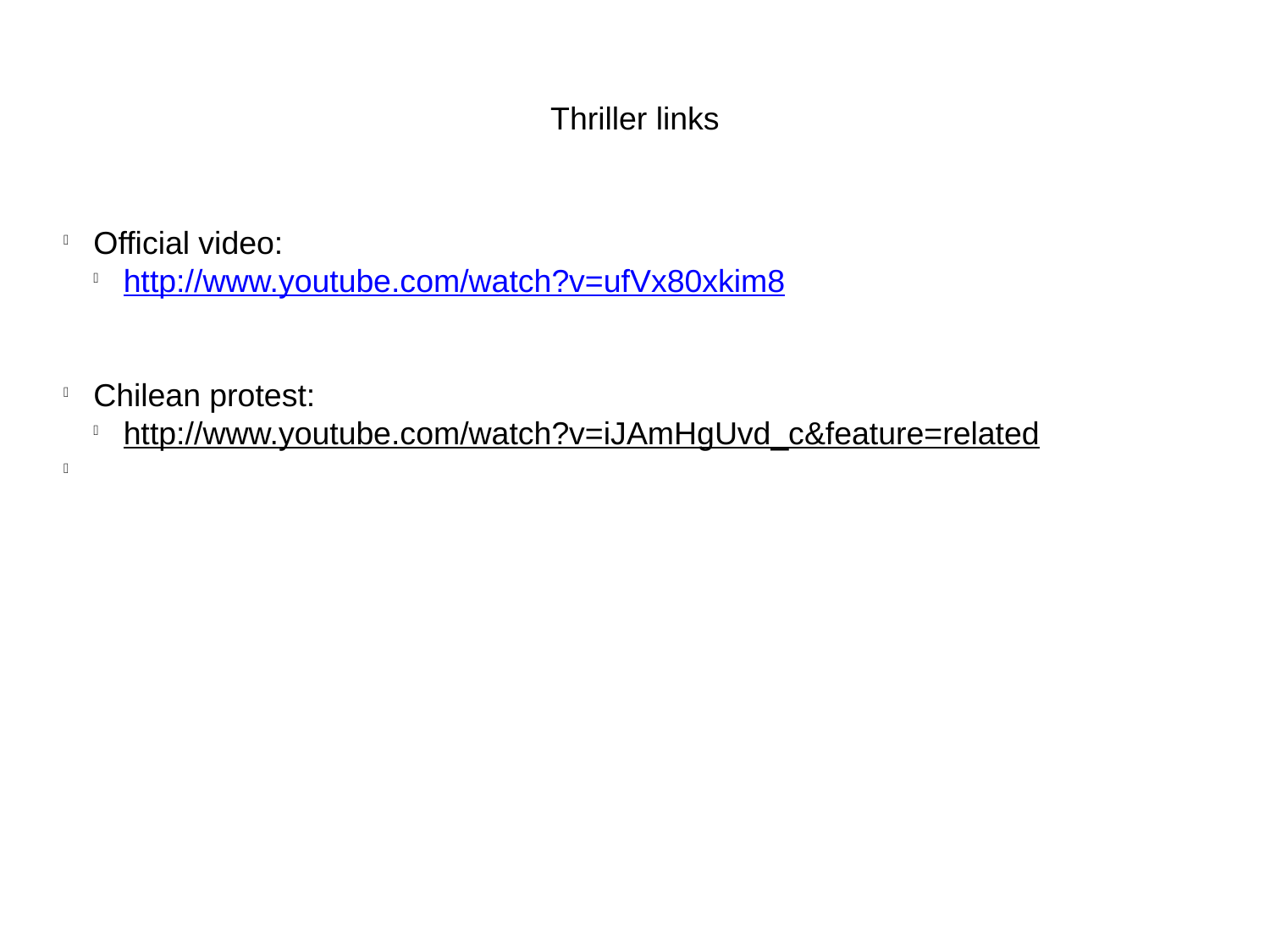

Thriller links
Official video:
http://www.youtube.com/watch?v=ufVx80xkim8

Chilean protest:
http://www.youtube.com/watch?v=iJAmHgUvd_c&feature=related